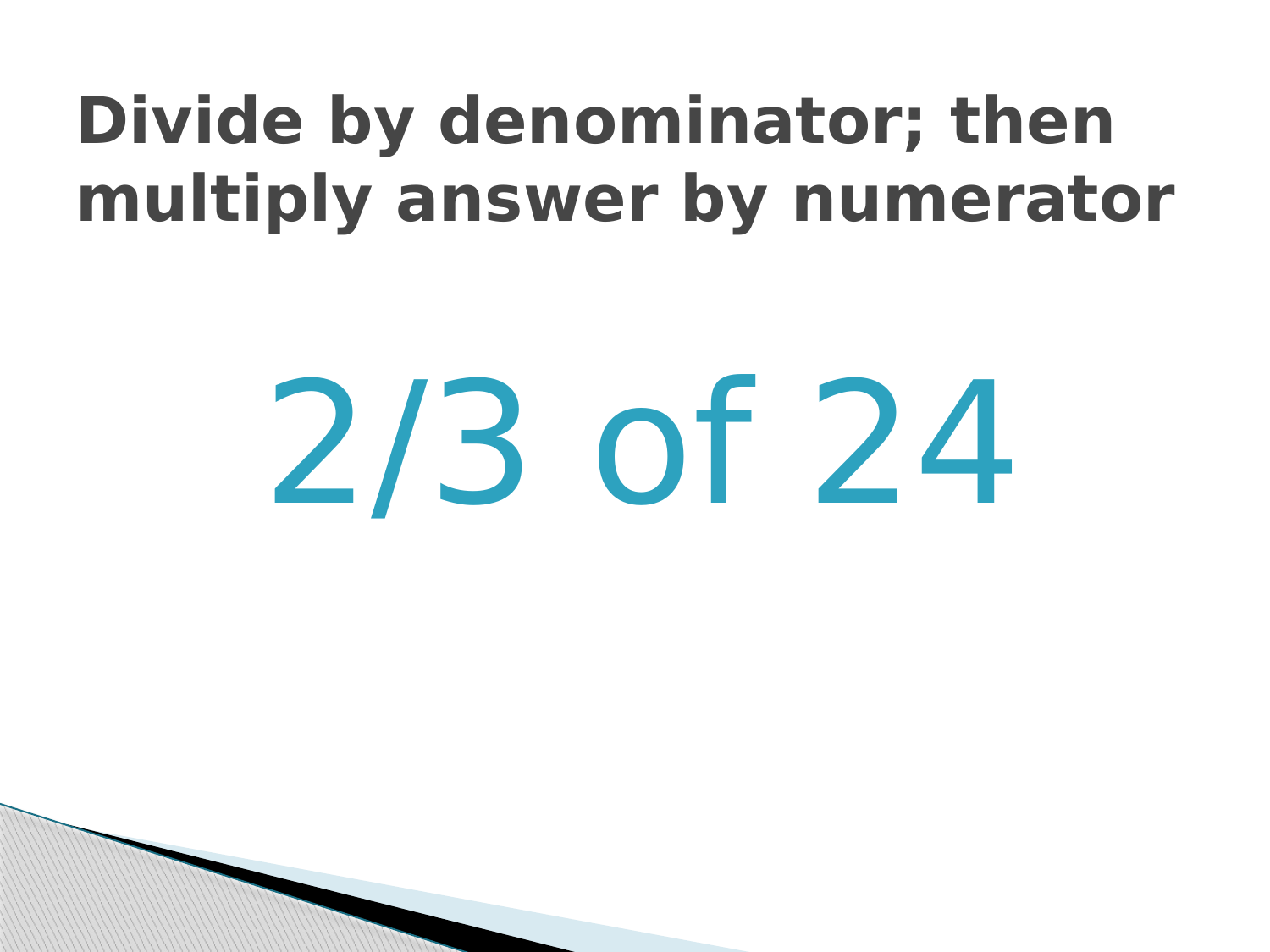

# Divide by denominator; then multiply answer by numerator
2/3 of 24